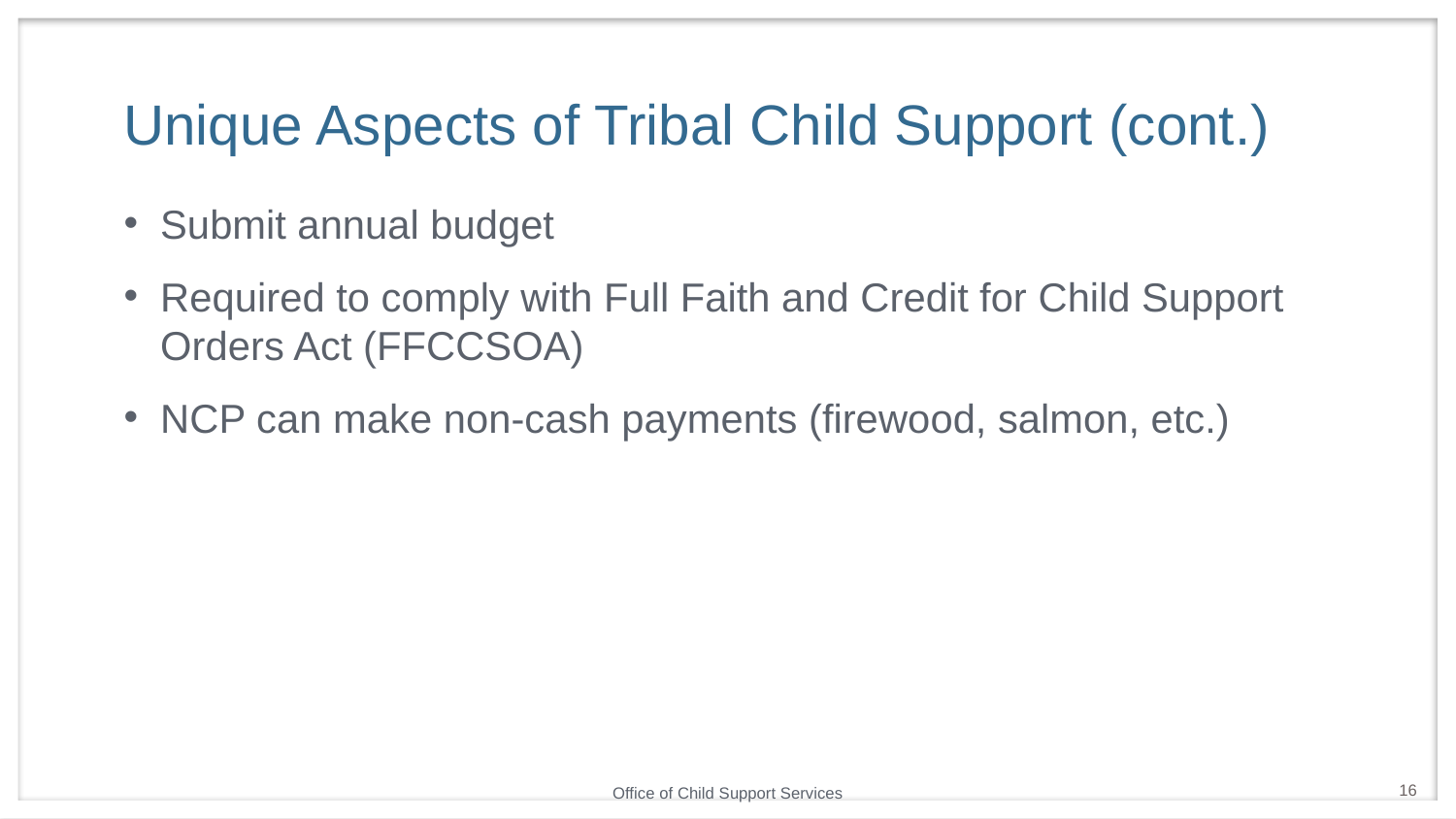

# Unique Aspects of Tribal Child Support (cont.)
Submit annual budget
Required to comply with Full Faith and Credit for Child Support Orders Act (FFCCSOA)
NCP can make non-cash payments (firewood, salmon, etc.)
16